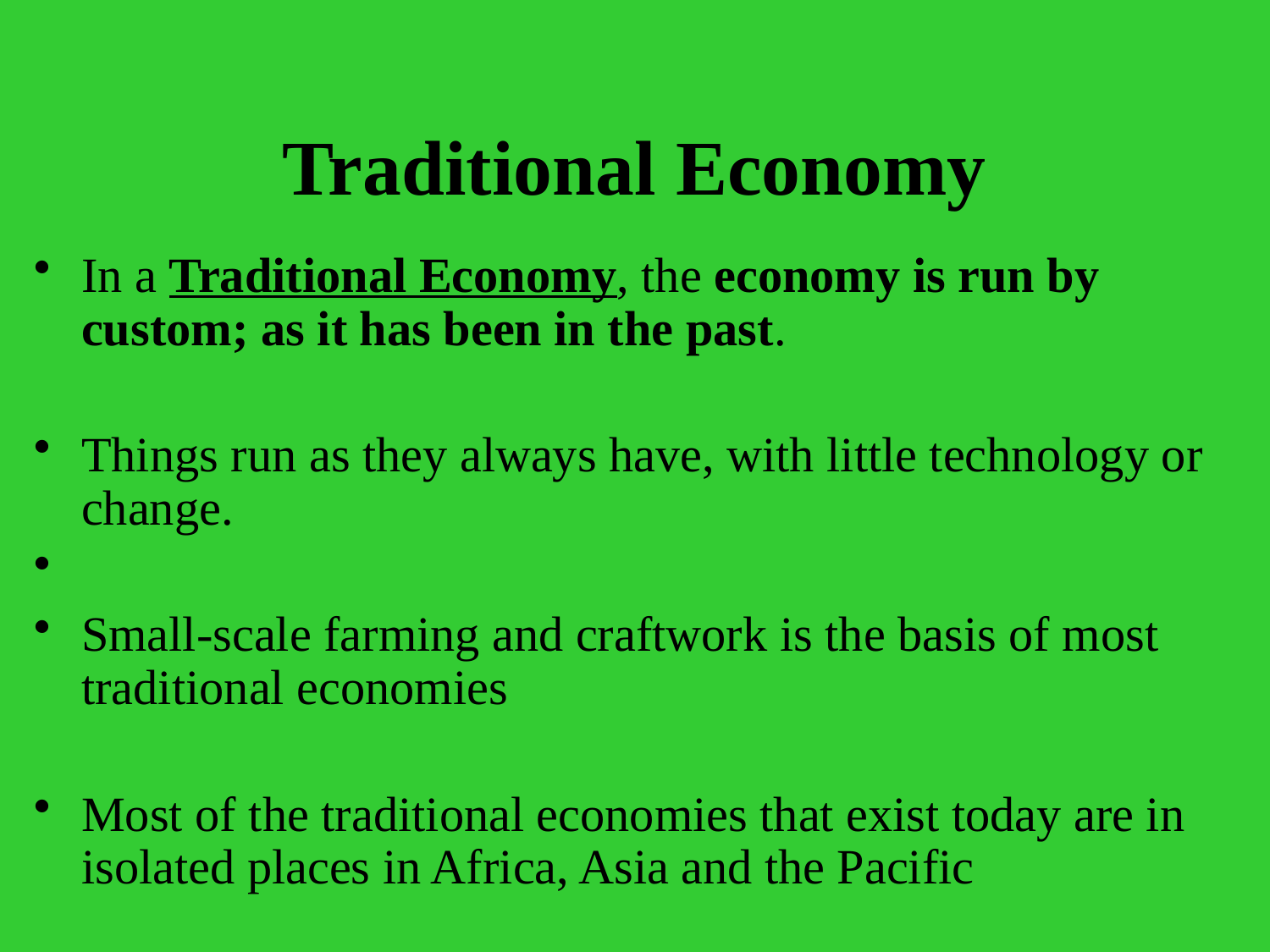

# Traditional Economy
In a Traditional Economy, the economy is run by custom; as it has been in the past.

Things run as they always have, with little technology or change.

Small-scale farming and craftwork is the basis of most traditional economies

Most of the traditional economies that exist today are in isolated places in Africa, Asia and the Pacific